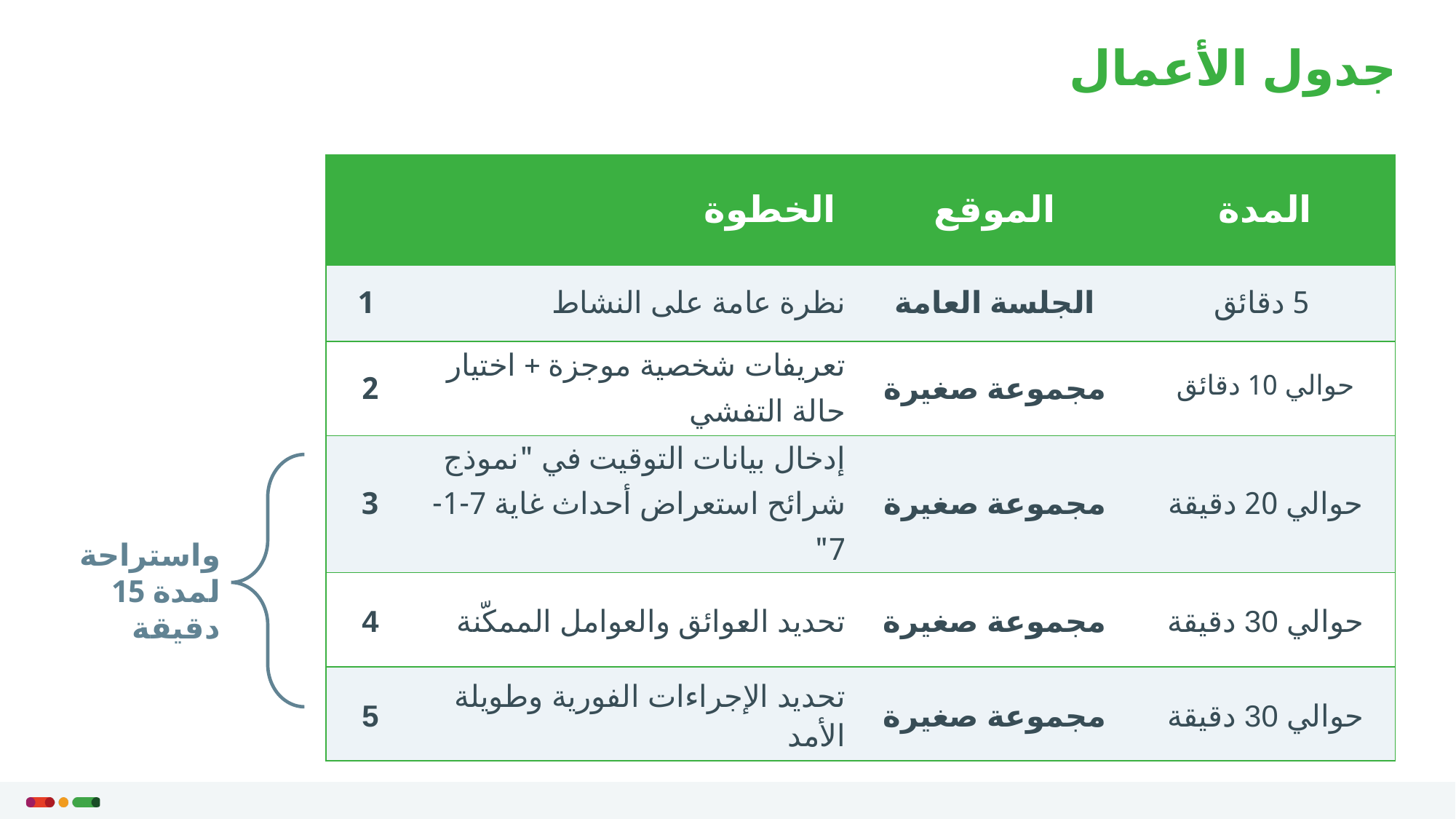

جدول الأعمال
|  | الخطوة | الموقع | المدة |
| --- | --- | --- | --- |
| 1 | نظرة عامة على النشاط | الجلسة العامة | 5 دقائق |
| 2 | تعريفات شخصية موجزة + اختيار حالة التفشي | مجموعة صغيرة | حوالي 10 دقائق |
| 3 | إدخال بيانات التوقيت في "نموذج شرائح استعراض أحداث غاية 7-1-7" | مجموعة صغيرة | حوالي 20‏‎ دقيقة |
| 4 | تحديد العوائق والعوامل الممكّنة | مجموعة صغيرة | حوالي 30‏‎ دقيقة |
| 5 | تحديد الإجراءات الفورية وطويلة الأمد | مجموعة صغيرة | حوالي 30‏‎ دقيقة |

واستراحة لمدة 15 دقيقة